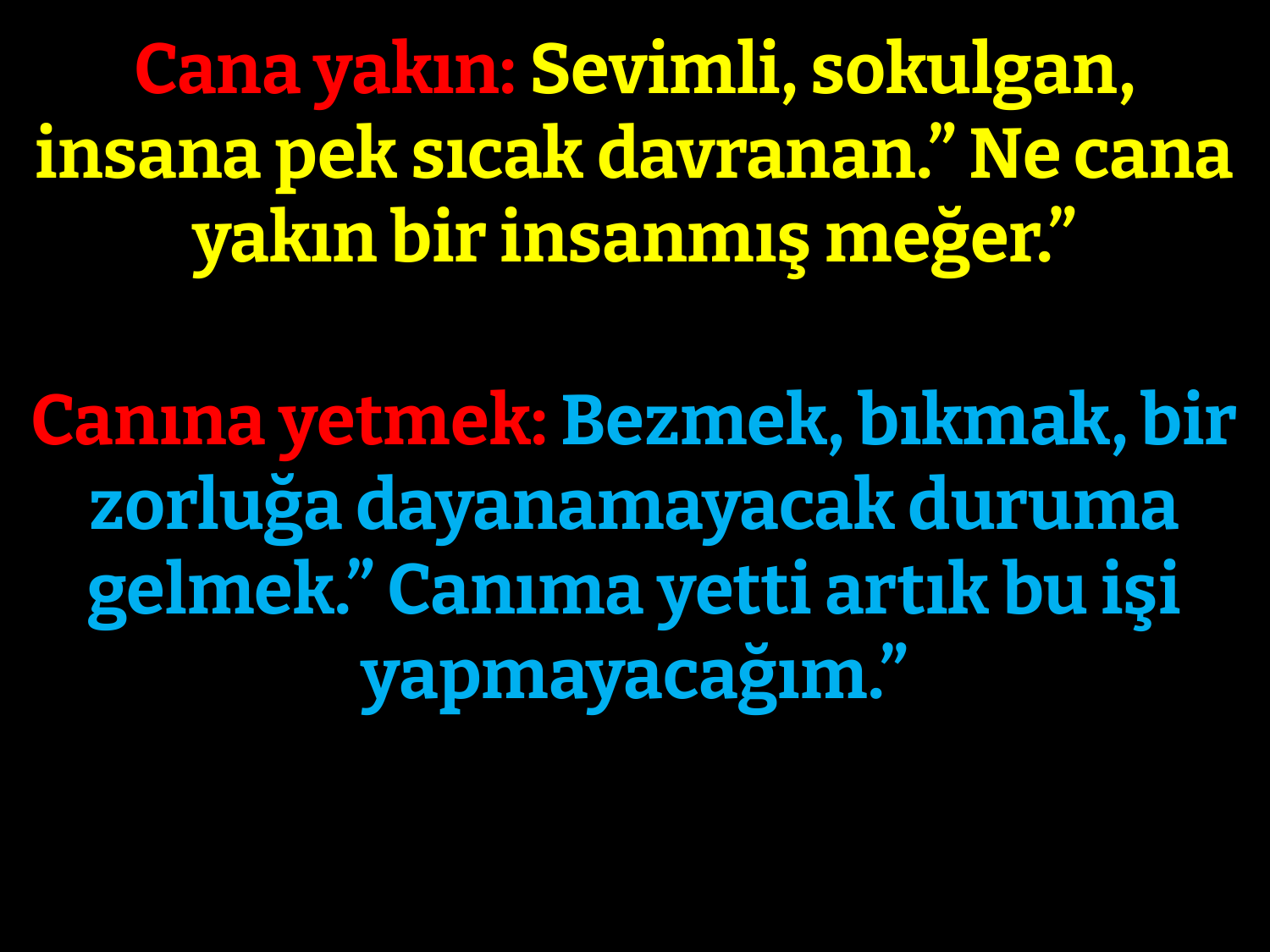

Cana yakın: Sevimli, sokulgan, insana pek sıcak davranan.” Ne cana yakın bir insanmış meğer.”
#
Canına yetmek: Bezmek, bıkmak, bir zorluğa dayanamayacak duruma gelmek.” Canıma yetti artık bu işi yapmayacağım.”